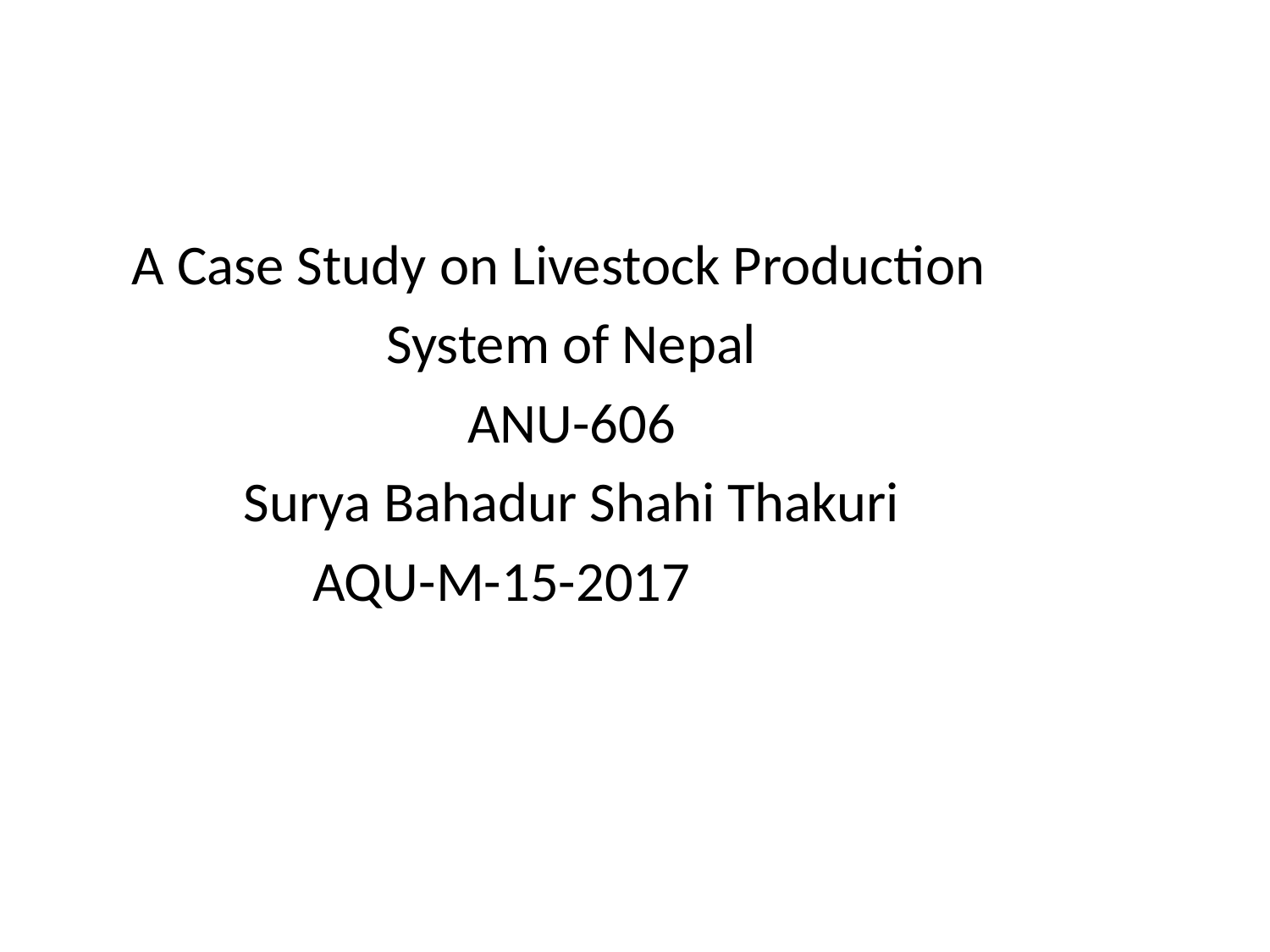

A Case Study on Livestock Production
  System of Nepal
ANU-606
Surya Bahadur Shahi Thakuri
AQU-M-15-2017